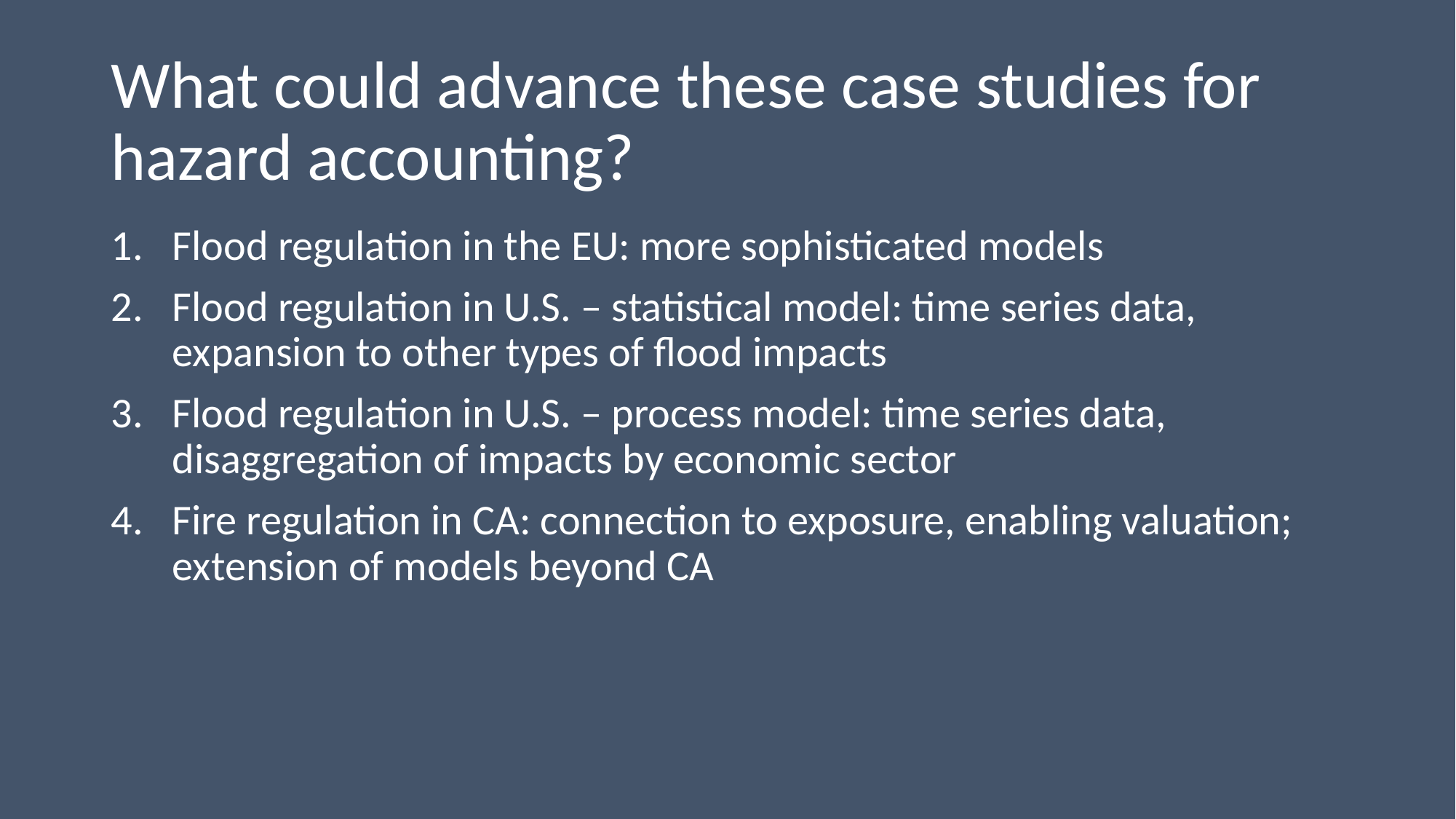

# What could advance these case studies for hazard accounting?
Flood regulation in the EU: more sophisticated models
Flood regulation in U.S. – statistical model: time series data, expansion to other types of flood impacts
Flood regulation in U.S. – process model: time series data, disaggregation of impacts by economic sector
Fire regulation in CA: connection to exposure, enabling valuation; extension of models beyond CA